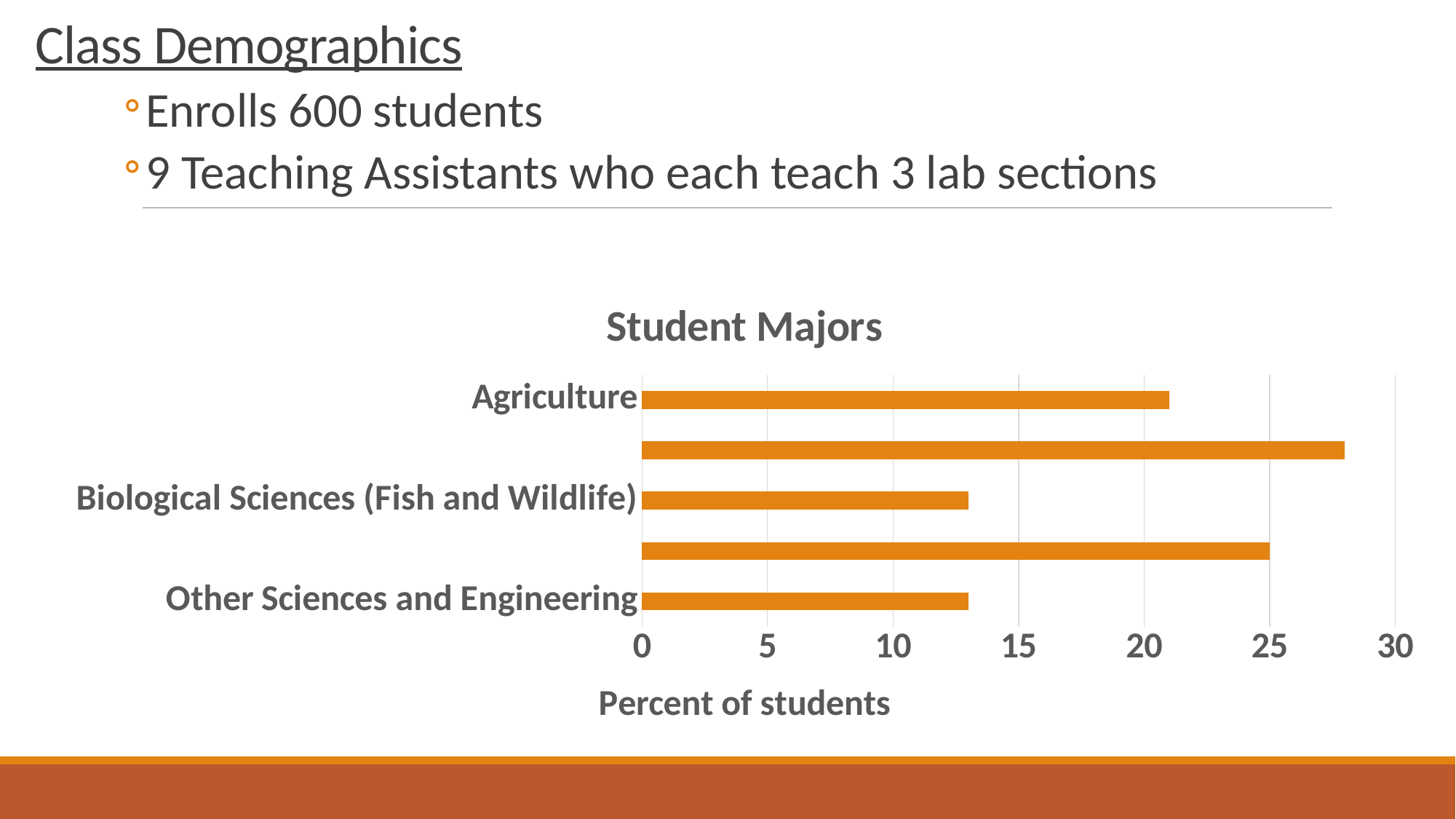

# Class Demographics
Enrolls 600 students
9 Teaching Assistants who each teach 3 lab sections

### Chart: Student Majors

| Category |  |
|---|---|
| Other Sciences and Engineering | 13.0 |
| Pharmacy | 25.0 |
| Biological Sciences (Fish and Wildlife) | 13.0 |
| Biological Sciences (Pre-Health Professions) | 28.0 |
| Agriculture | 21.0 |